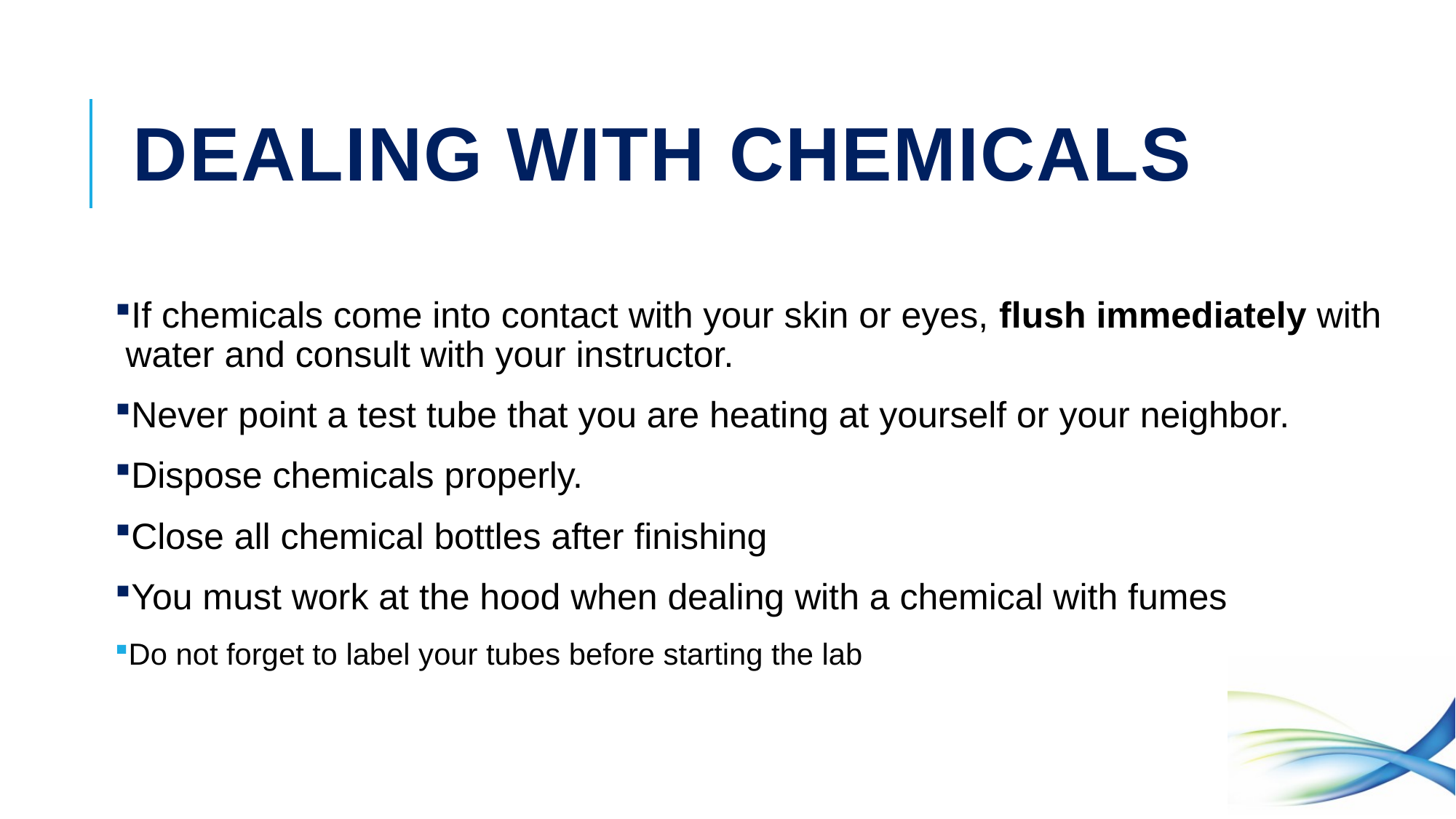

# Dealing with chemicals
If chemicals come into contact with your skin or eyes, flush immediately with water and consult with your instructor.
Never point a test tube that you are heating at yourself or your neighbor.
Dispose chemicals properly.
Close all chemical bottles after finishing
You must work at the hood when dealing with a chemical with fumes
Do not forget to label your tubes before starting the lab